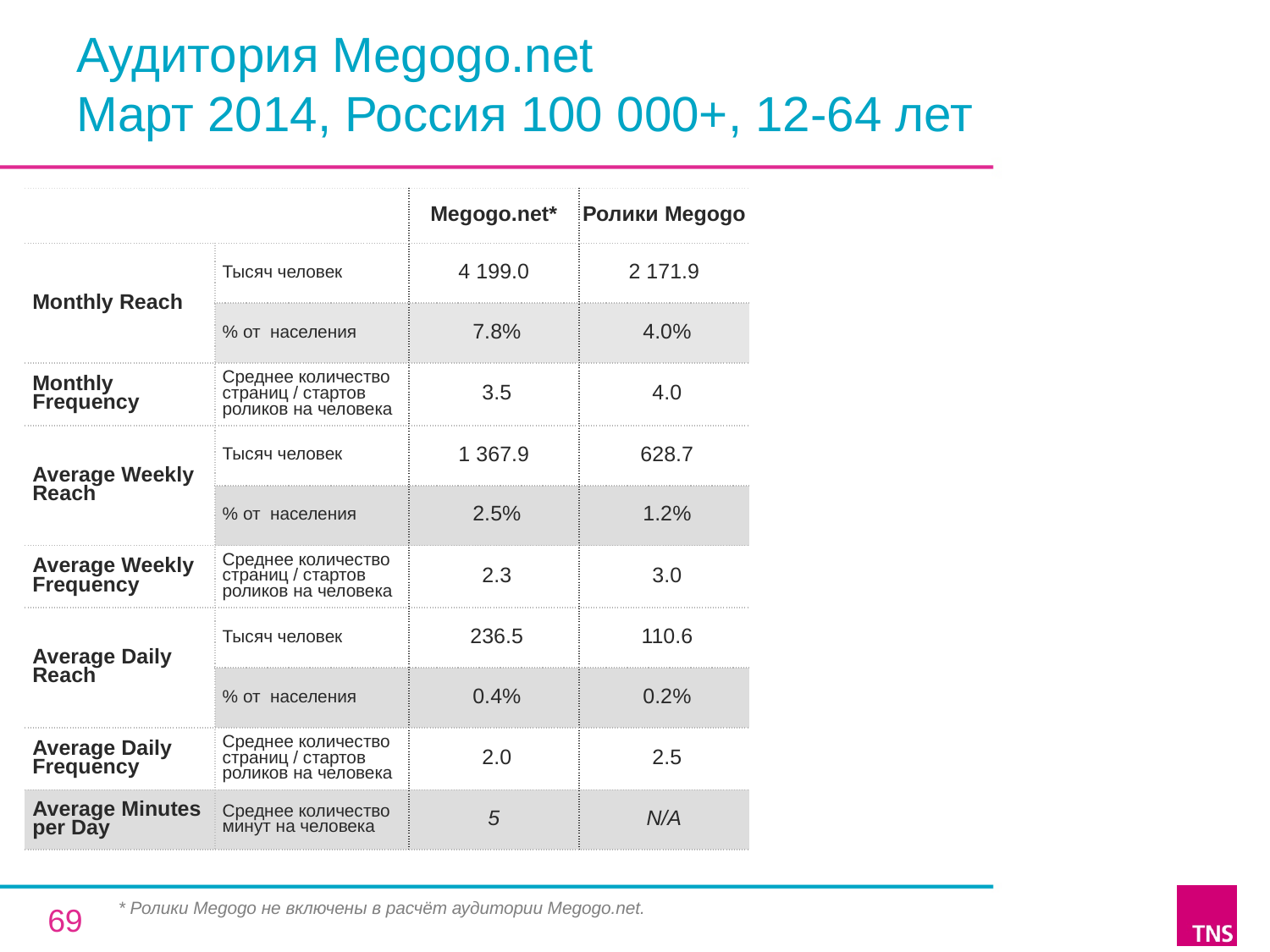

# Аудитория Megogo.net Март 2014, Россия 100 000+, 12-64 лет
|  |  | Megogo.net\* | Ролики Megogo |
| --- | --- | --- | --- |
| Monthly Reach | Тысяч человек | 4 199.0 | 2 171.9 |
|  | % от населения | 7.8% | 4.0% |
| Monthly Frequency | Среднее количество страниц / стартов роликов на человека | 3.5 | 4.0 |
| Average Weekly Reach | Тысяч человек | 1 367.9 | 628.7 |
|  | % от населения | 2.5% | 1.2% |
| Average Weekly Frequency | Среднее количество страниц / стартов роликов на человека | 2.3 | 3.0 |
| Average Daily Reach | Тысяч человек | 236.5 | 110.6 |
|  | % от населения | 0.4% | 0.2% |
| Average Daily Frequency | Среднее количество страниц / стартов роликов на человека | 2.0 | 2.5 |
| Average Minutes per Day | Среднее количество минут на человека | 5 | N/A |
* Ролики Megogo не включены в расчёт аудитории Megogo.net.
69